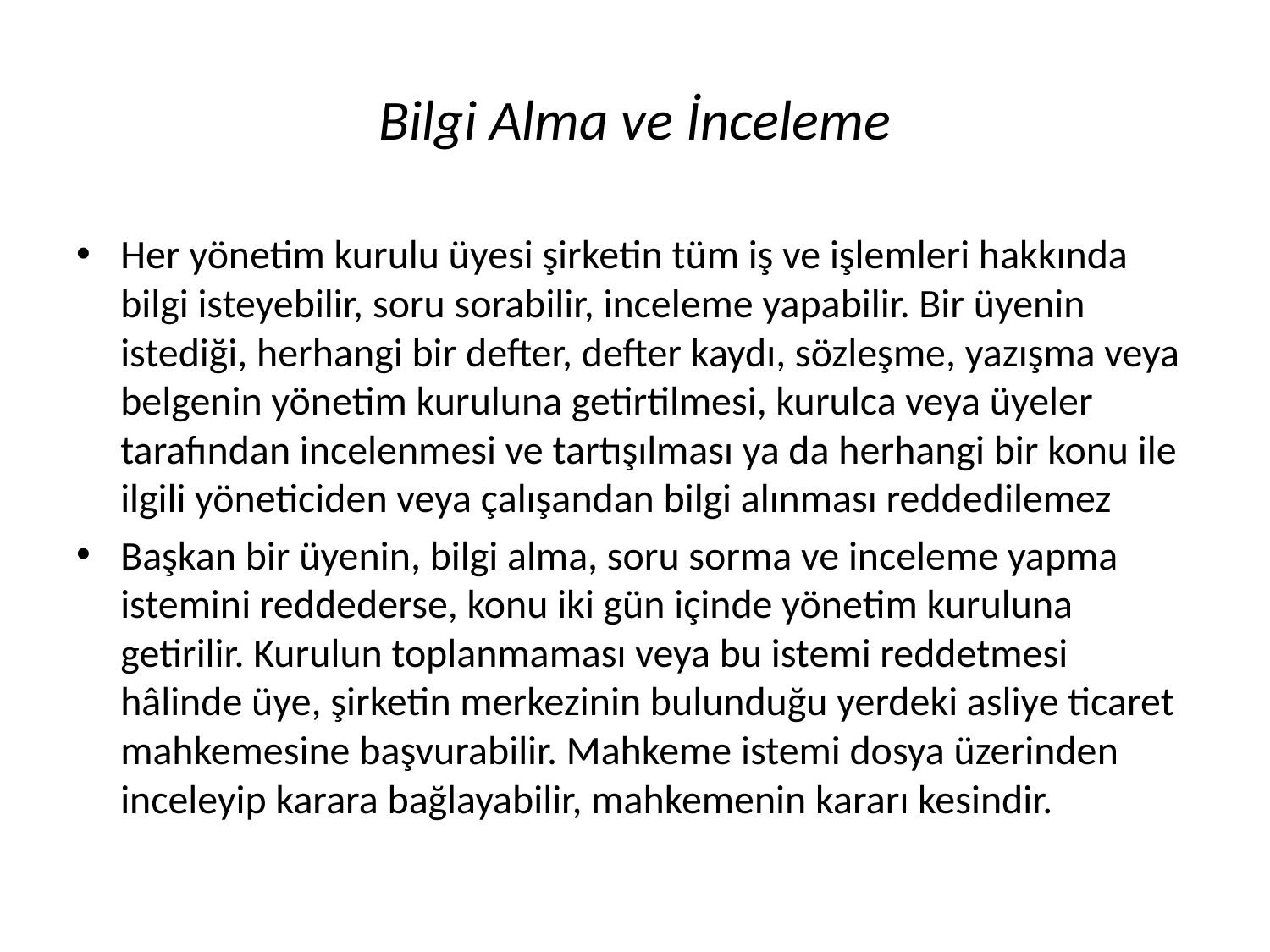

# Bilgi Alma ve İnceleme
Her yönetim kurulu üyesi şirketin tüm iş ve işlemleri hakkında bilgi isteyebilir, soru sorabilir, inceleme yapabilir. Bir üyenin istediği, herhangi bir defter, defter kaydı, sözleşme, yazışma veya belgenin yönetim kuruluna getirtilmesi, kurulca veya üyeler tarafından incelenmesi ve tartışılması ya da herhangi bir konu ile ilgili yöneticiden veya çalışandan bilgi alınması reddedilemez
Başkan bir üyenin, bilgi alma, soru sorma ve inceleme yapma istemini reddederse, konu iki gün içinde yönetim kuruluna getirilir. Kurulun toplanmaması veya bu istemi reddetmesi hâlinde üye, şirketin merkezinin bulunduğu yerdeki asliye ticaret mahkemesine başvurabilir. Mahkeme istemi dosya üzerinden inceleyip karara bağlayabilir, mahkemenin kararı kesindir.